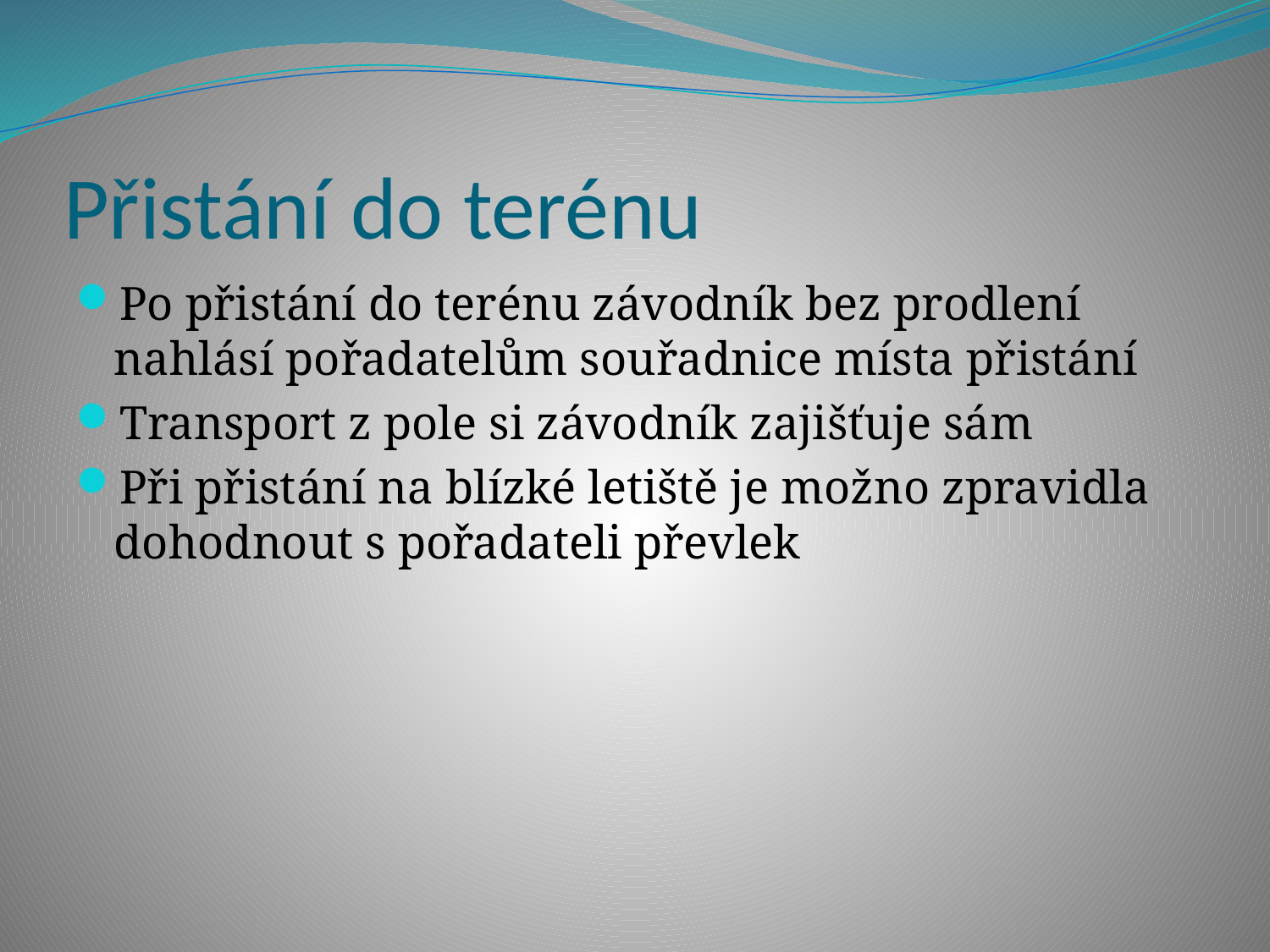

# Přistání do terénu
Po přistání do terénu závodník bez prodlení nahlásí pořadatelům souřadnice místa přistání
Transport z pole si závodník zajišťuje sám
Při přistání na blízké letiště je možno zpravidla dohodnout s pořadateli převlek